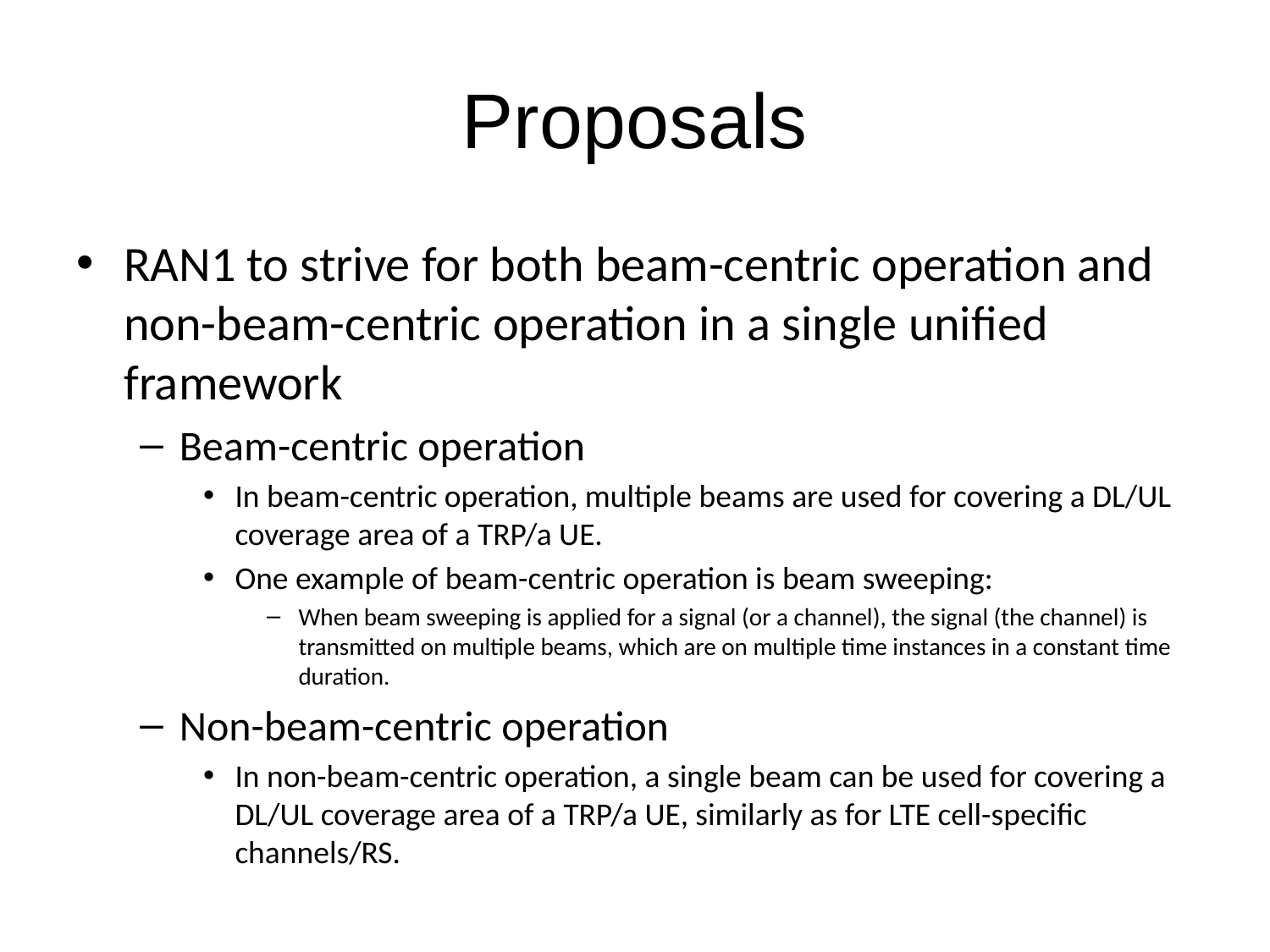

# Proposals
RAN1 to strive for both beam-centric operation and non-beam-centric operation in a single unified framework
Beam-centric operation
In beam-centric operation, multiple beams are used for covering a DL/UL coverage area of a TRP/a UE.
One example of beam-centric operation is beam sweeping:
When beam sweeping is applied for a signal (or a channel), the signal (the channel) is transmitted on multiple beams, which are on multiple time instances in a constant time duration.
Non-beam-centric operation
In non-beam-centric operation, a single beam can be used for covering a DL/UL coverage area of a TRP/a UE, similarly as for LTE cell-specific channels/RS.